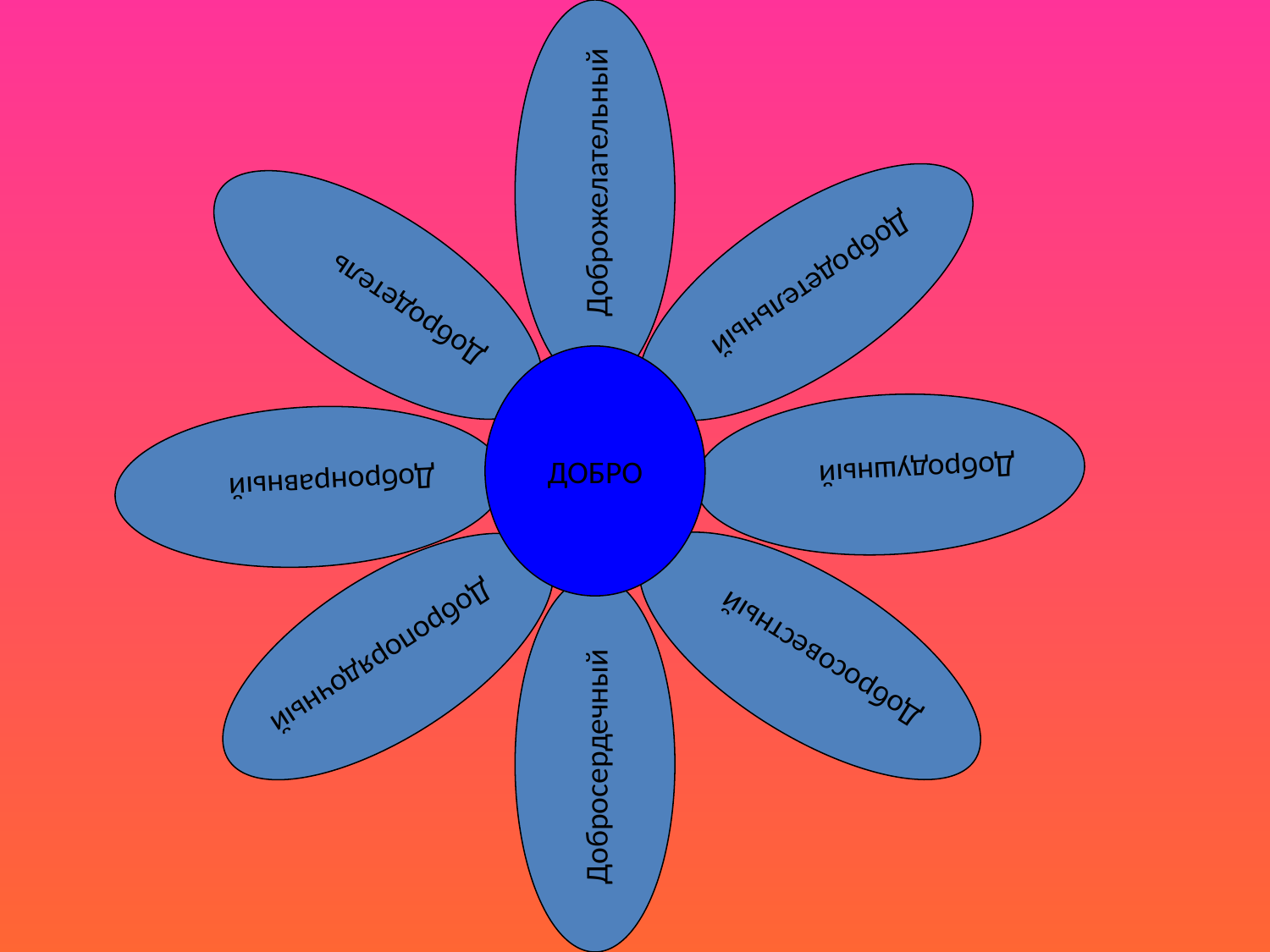

Доброжелательный
Добродетельный
Добродетель
Добродушный
Добронравный
ДОБРО
Добросовестный
Добропорядочный
Добросердечный